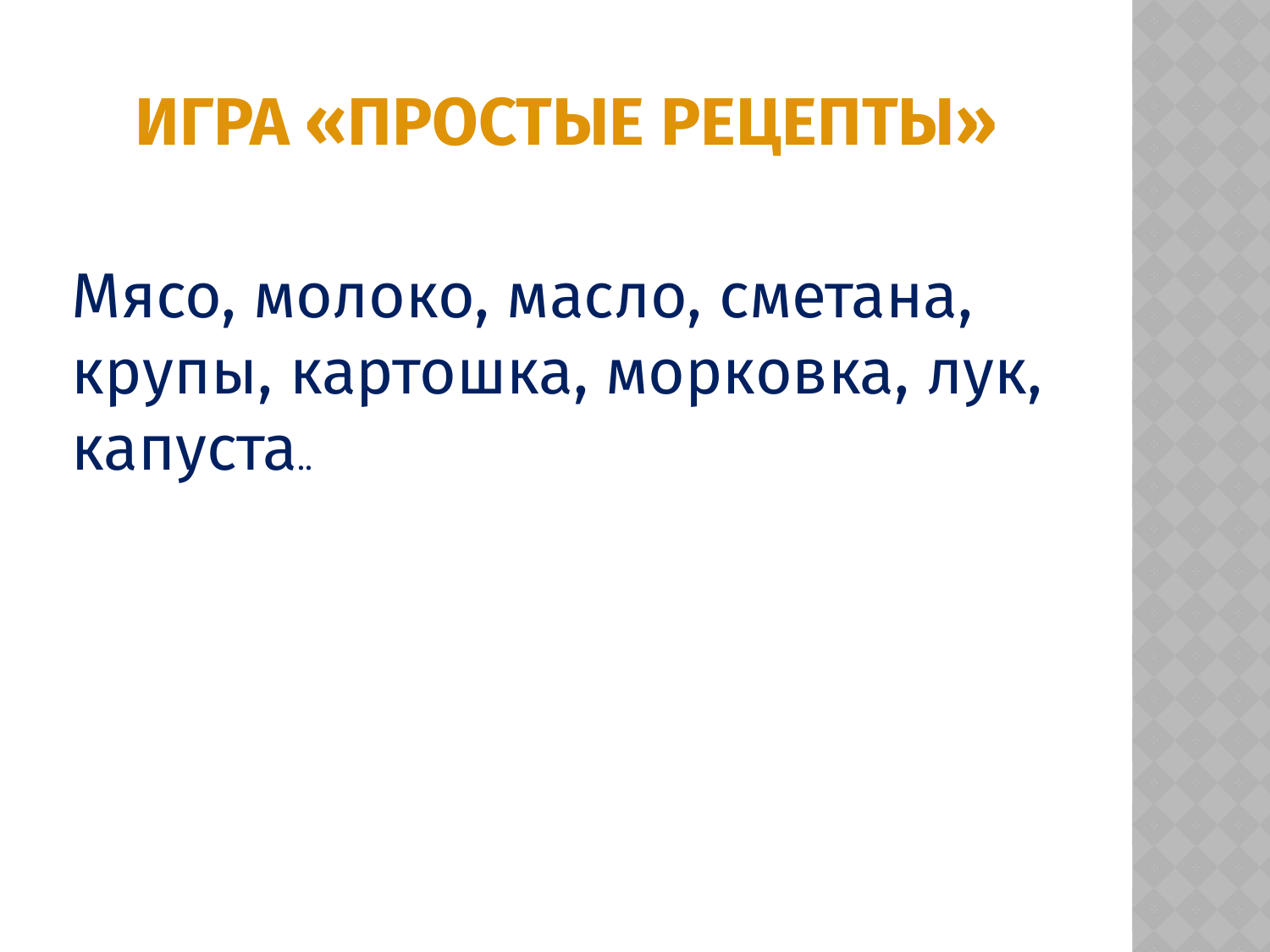

# Игра «Простые рецепты»
Мясо, молоко, масло, сметана, крупы, картошка, морковка, лук, капуста..